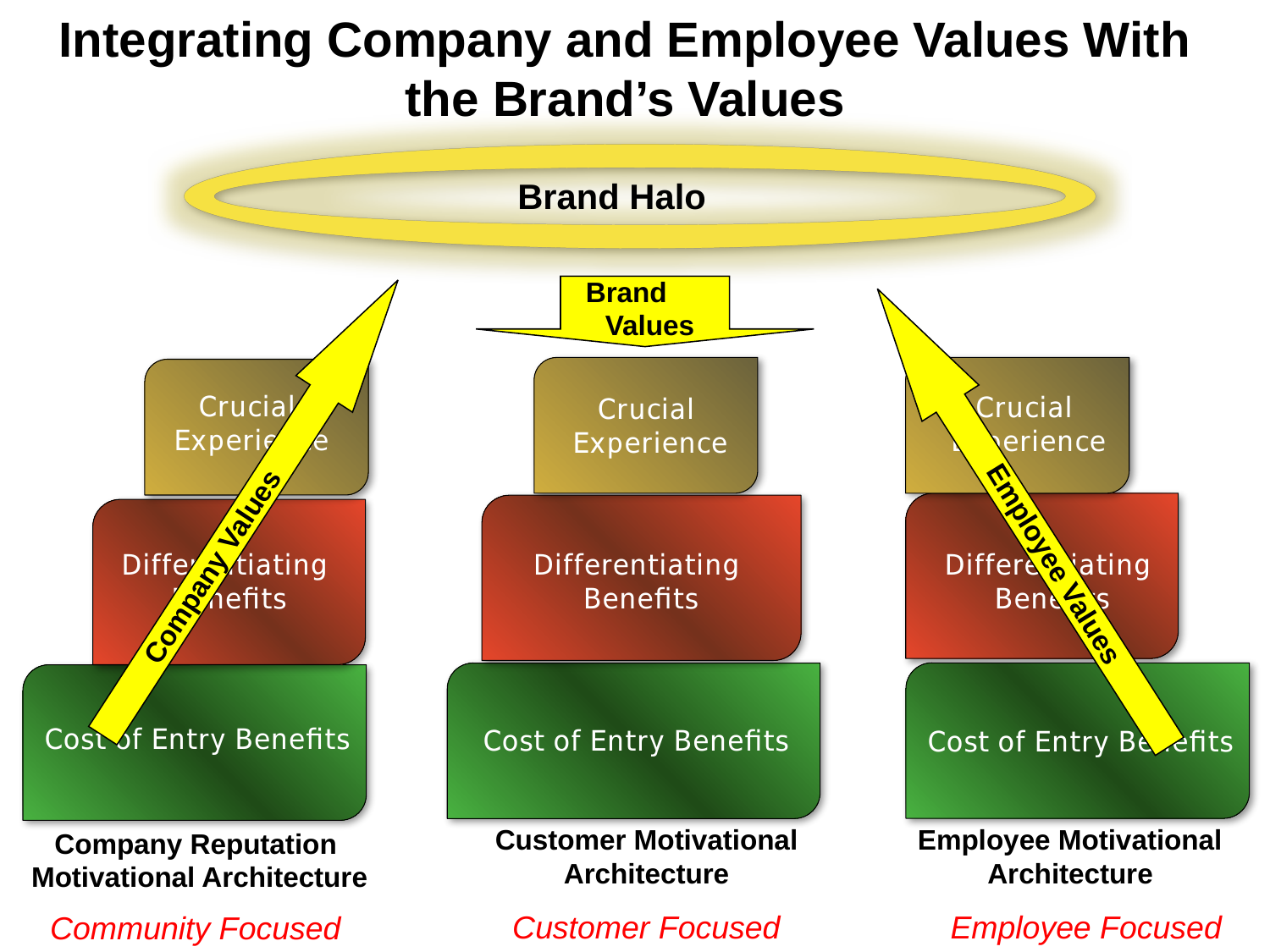

Integrating Company and Employee Values With the Brand’s Values

Brand Halo
Brand       Values

Crucial
Experience
Crucial
Experience
Crucial
Experience

Employee Values
Differentiating
Benefits
Differentiating
Benefits
Differentiating
Benefits
Company Values

Cost of Entry Benefits
Cost of Entry Benefits
Cost of Entry Benefits
Customer Motivational Architecture
Employee Motivational Architecture
Company Reputation
Motivational Architecture
Customer Focused
Employee Focused
Community Focused
5